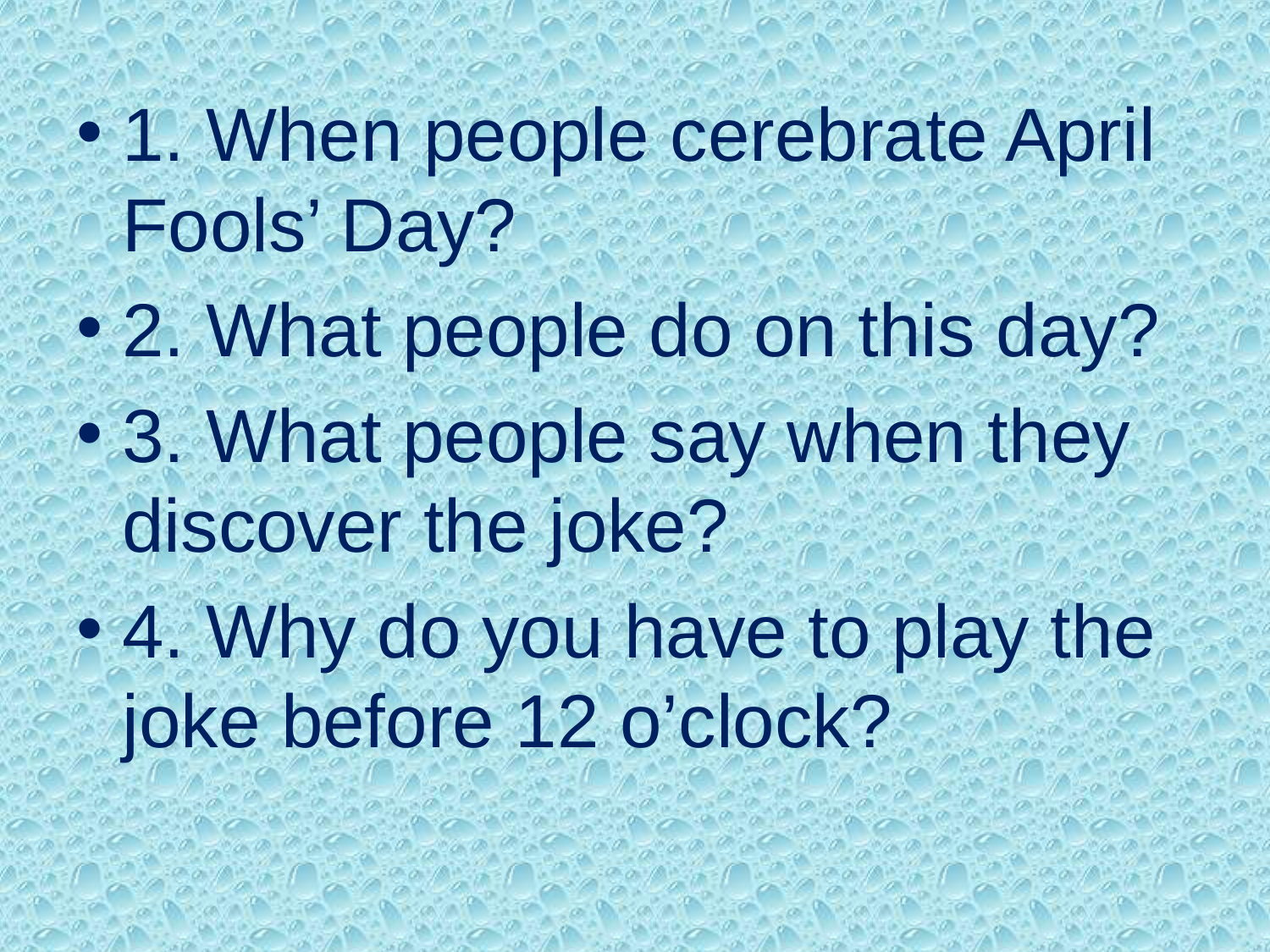

1. When people cerebrate April Fools’ Day?
2. What people do on this day?
3. What people say when they discover the joke?
4. Why do you have to play the joke before 12 o’clock?